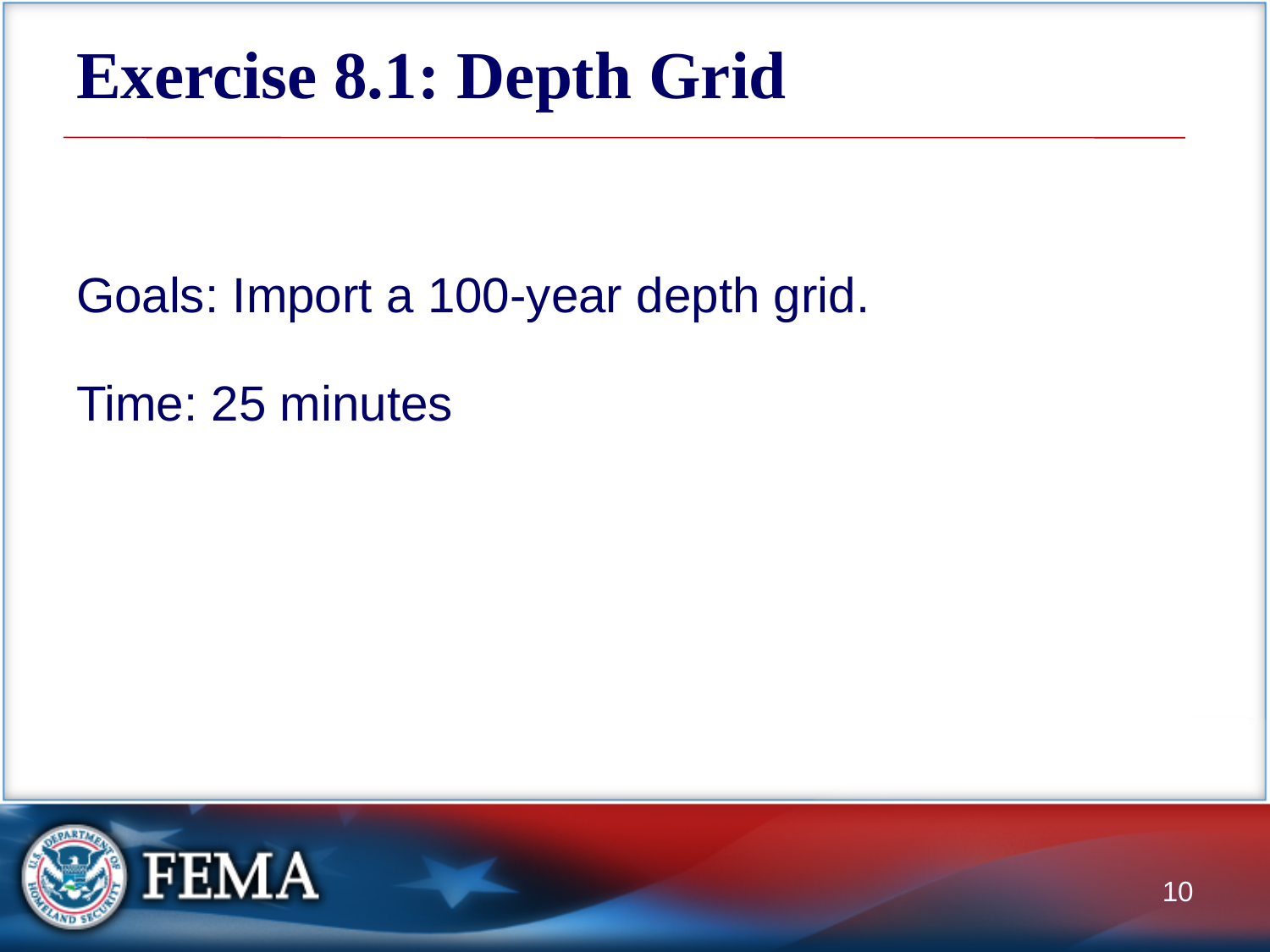

# Exercise 8.1: Depth Grid

Goals: Import a 100-year depth grid.
Time: 25 minutes
10